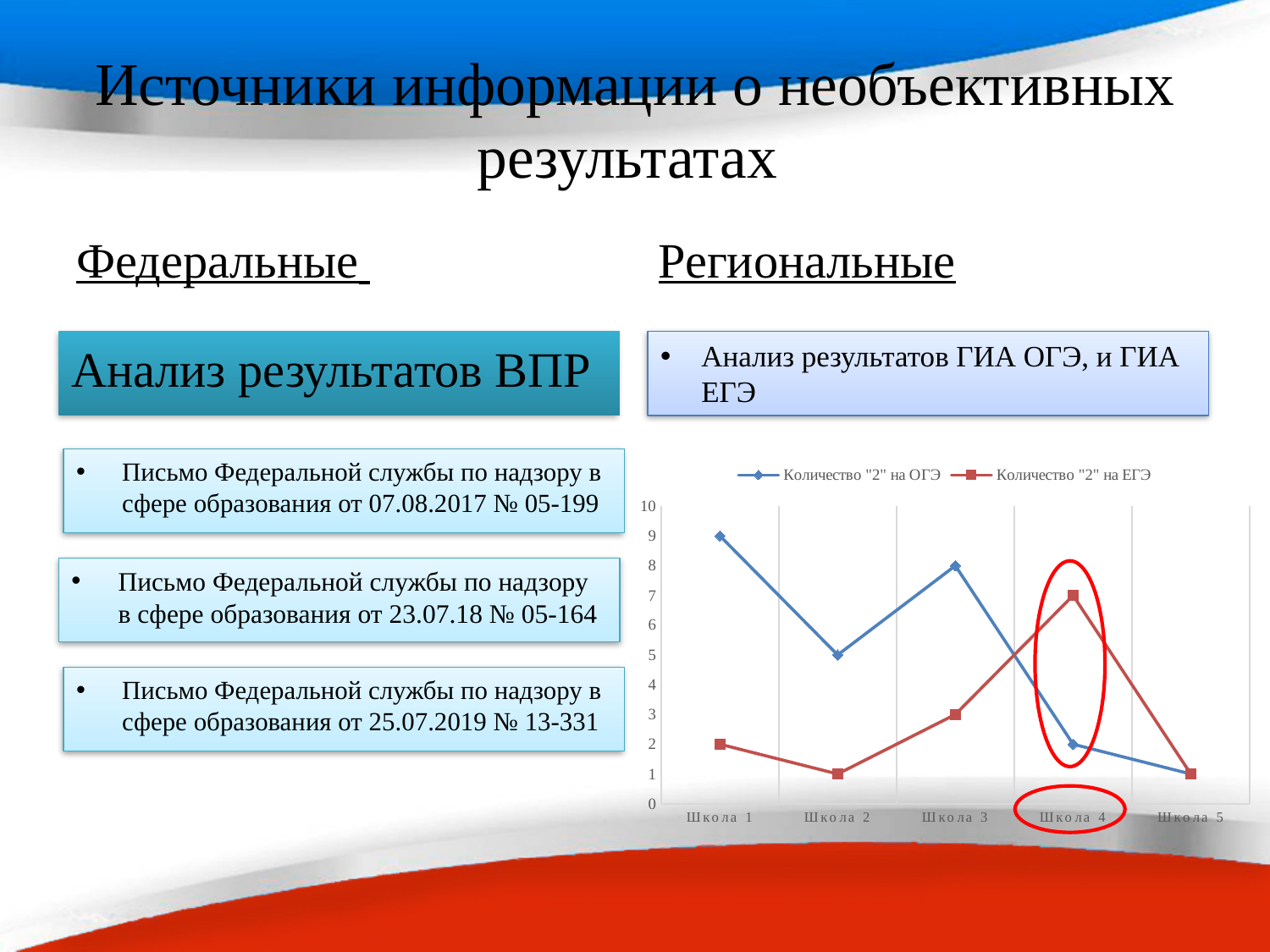

# Источники информации о необъективных результатах
Региональные
Федеральные
Анализ результатов ГИА ОГЭ, и ГИА ЕГЭ
Анализ результатов ВПР
Письмо Федеральной службы по надзору в сфере образования от 07.08.2017 № 05-199

### Chart

| Category | Количество "2" на ОГЭ | Количество "2" на ЕГЭ |
|---|---|---|
| Школа 1 | 9.0 | 2.0 |
| Школа 2 | 5.0 | 1.0 |
| Школа 3 | 8.0 | 3.0 |
| Школа 4 | 2.0 | 7.0 |
| Школа 5 | 1.0 | 1.0 |
Письмо Федеральной службы по надзору в сфере образования от 23.07.18 № 05-164

Письмо Федеральной службы по надзору в сфере образования от 25.07.2019 № 13-331